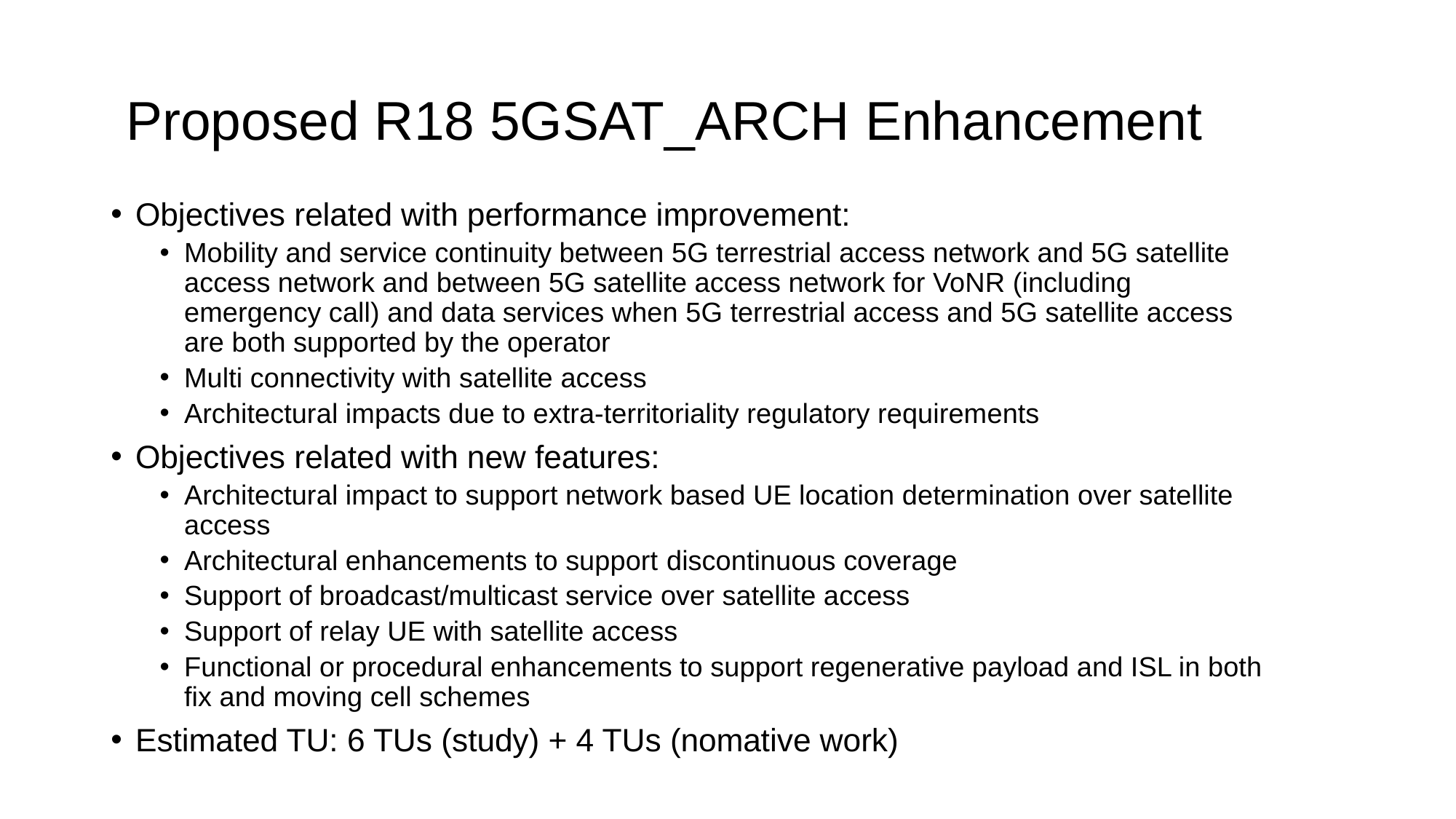

# Proposed R18 5GSAT_ARCH Enhancement
Objectives related with performance improvement:
Mobility and service continuity between 5G terrestrial access network and 5G satellite access network and between 5G satellite access network for VoNR (including emergency call) and data services when 5G terrestrial access and 5G satellite access are both supported by the operator
Multi connectivity with satellite access
Architectural impacts due to extra-territoriality regulatory requirements
Objectives related with new features:
Architectural impact to support network based UE location determination over satellite access
Architectural enhancements to support discontinuous coverage
Support of broadcast/multicast service over satellite access
Support of relay UE with satellite access
Functional or procedural enhancements to support regenerative payload and ISL in both fix and moving cell schemes
Estimated TU: 6 TUs (study) + 4 TUs (nomative work)